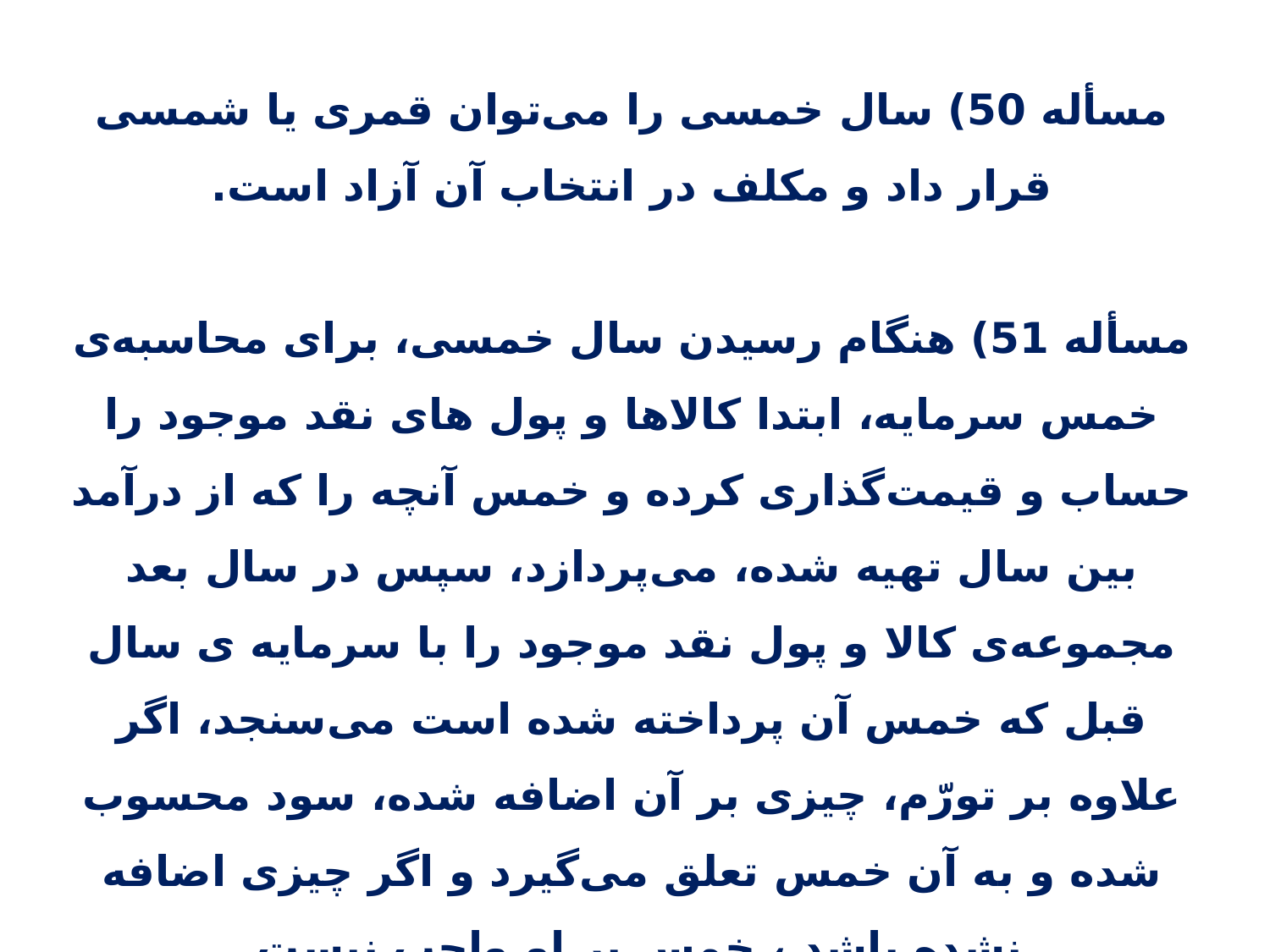

مسأله 50) سال خمسی را می‌توان قمری یا شمسی قرار داد و مکلف در انتخاب آن آزاد است.

مسأله 51) هنگام رسیدن سال خمسی، برای محاسبه‌ی خمس سرمایه، ابتدا کالاها و پول های نقد موجود را حساب و قیمت‌گذاری کرده و خمس آنچه را که از درآمد بین سال تهیه شده، می‌پردازد، سپس در سال بعد مجموعه‌ی کالا و پول نقد موجود را با سرمایه ی سال قبل که خمس آن پرداخته شده است می‌سنجد، اگر علاوه بر تورّم، چیزی بر آن اضافه شده، سود محسوب شده و به آن خمس تعلق می‌گیرد و اگر چیزی اضافه نشده باشد ، خمس بر او واجب نیست.